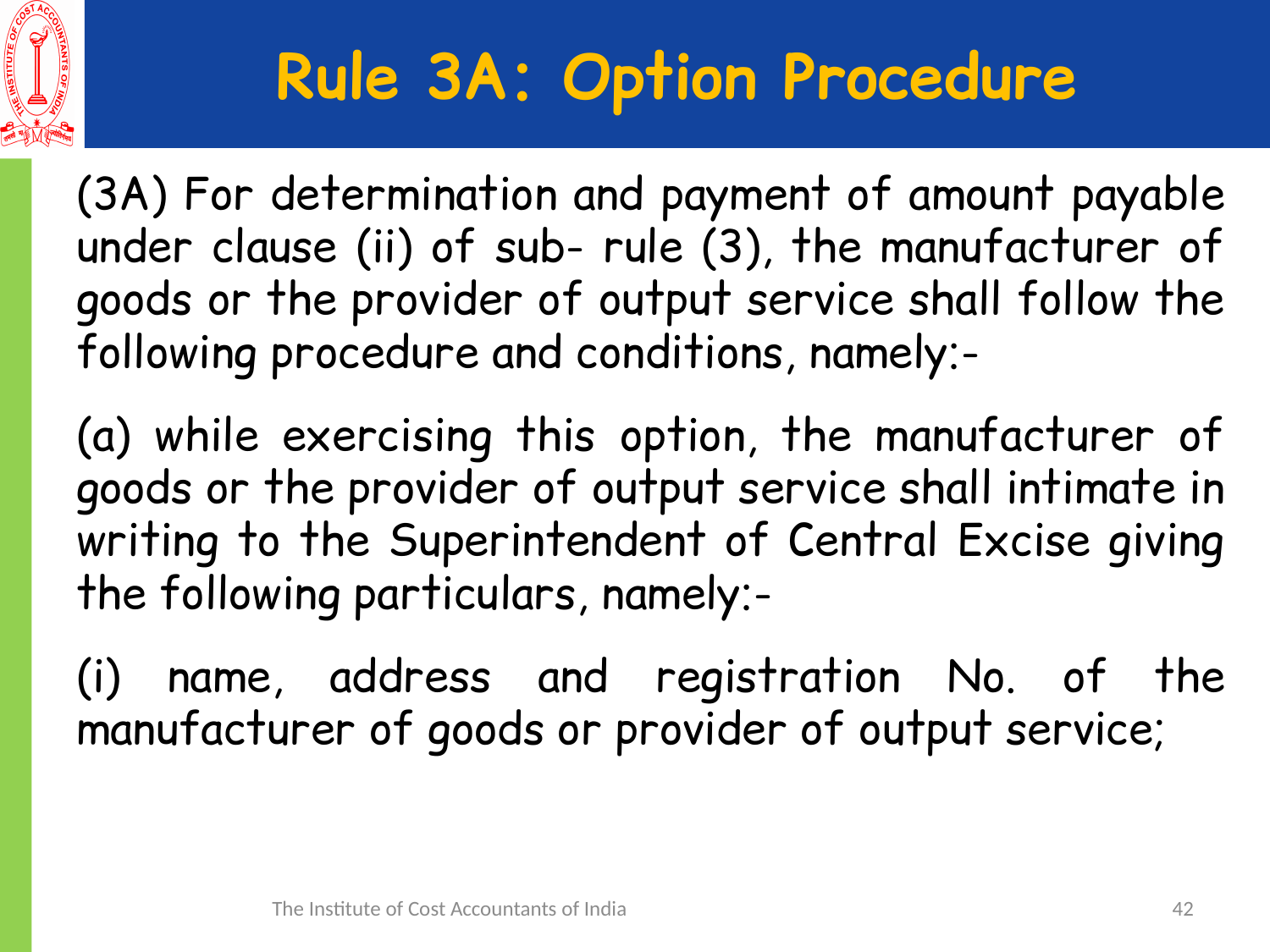

# Rule 3A: Option Procedure
(3A) For determination and payment of amount payable under clause (ii) of sub- rule (3), the manufacturer of goods or the provider of output service shall follow the following procedure and conditions, namely:-
(a) while exercising this option, the manufacturer of goods or the provider of output service shall intimate in writing to the Superintendent of Central Excise giving the following particulars, namely:-
(i) name, address and registration No. of the manufacturer of goods or provider of output service;

The Institute of Cost Accountants of India
42